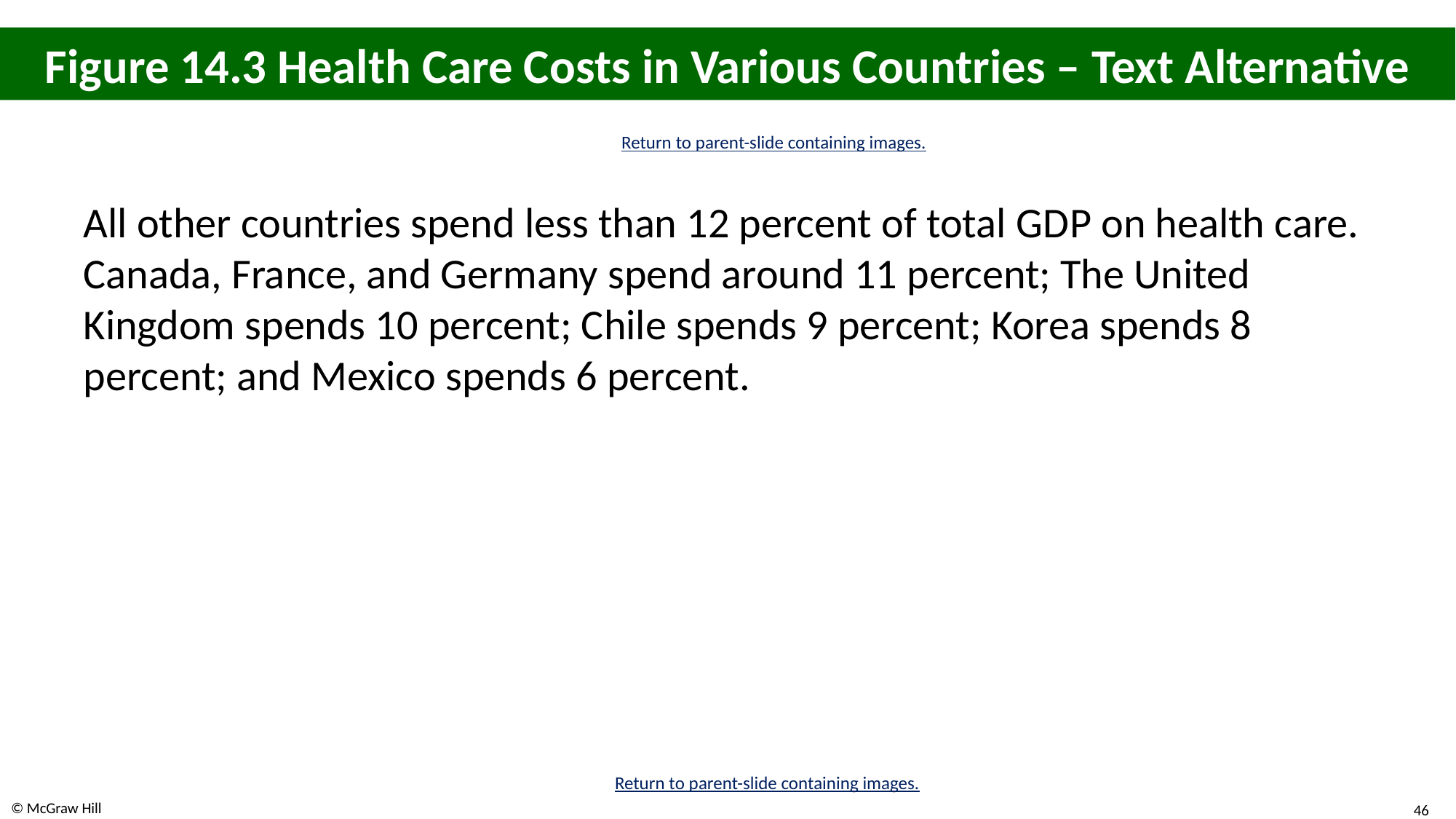

# Figure 14.3 Health Care Costs in Various Countries – Text Alternative
Return to parent-slide containing images.
All other countries spend less than 12 percent of total G D P on health care. Canada, France, and Germany spend around 11 percent; The United Kingdom spends 10 percent; Chile spends 9 percent; Korea spends 8 percent; and Mexico spends 6 percent.
Return to parent-slide containing images.